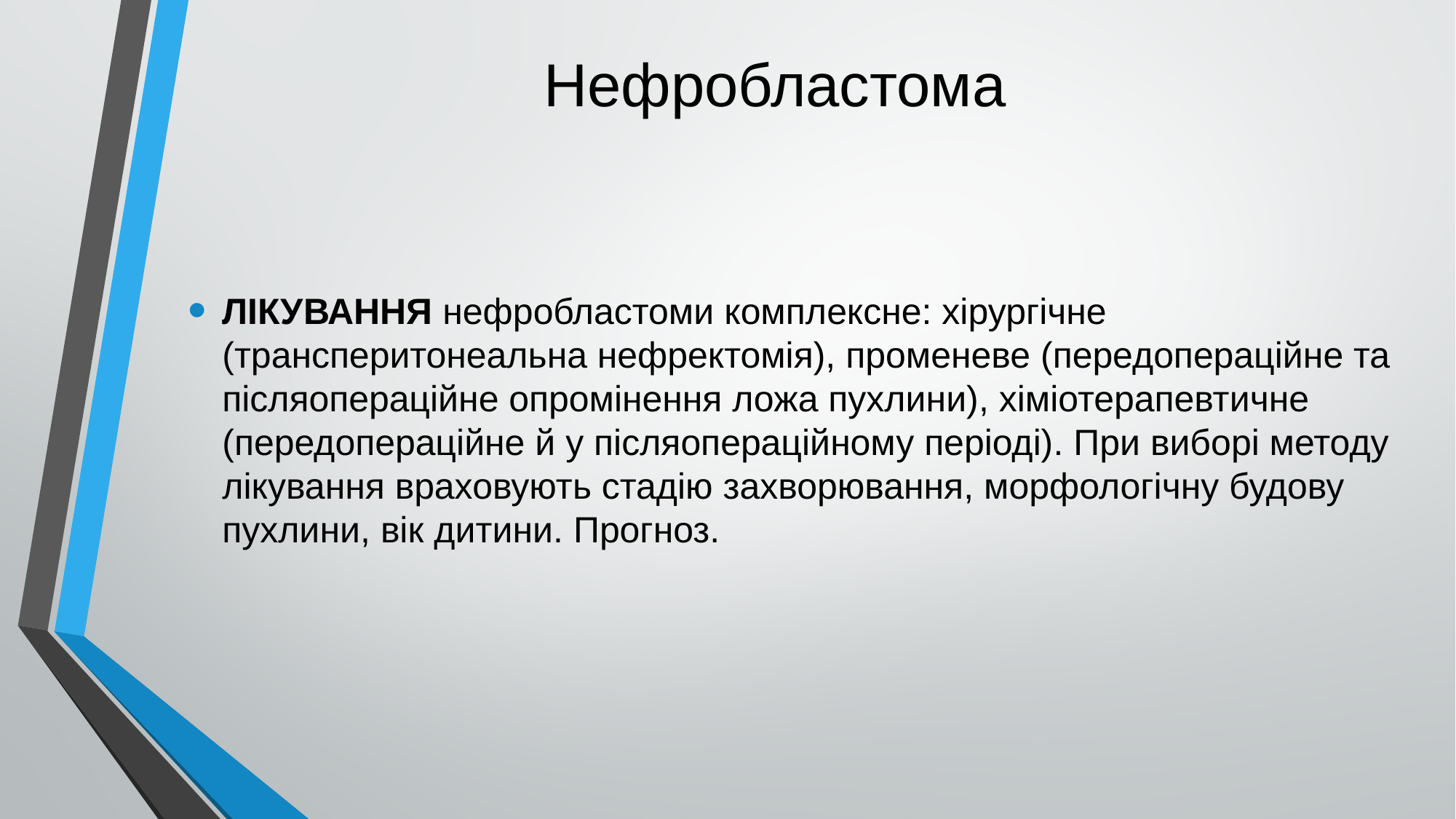

# Нефробластома
ЛІКУВАННЯ нефробластоми комплексне: хірургічне (трансперитонеальна нефректомія), променеве (передопераційне та післяопераційне опромінення ложа пухлини), хіміотерапевтичне (передопераційне й у післяопераційному періоді). При виборі методу лікування враховують стадію захворювання, морфологічну будову пухлини, вік дитини. Прогноз.